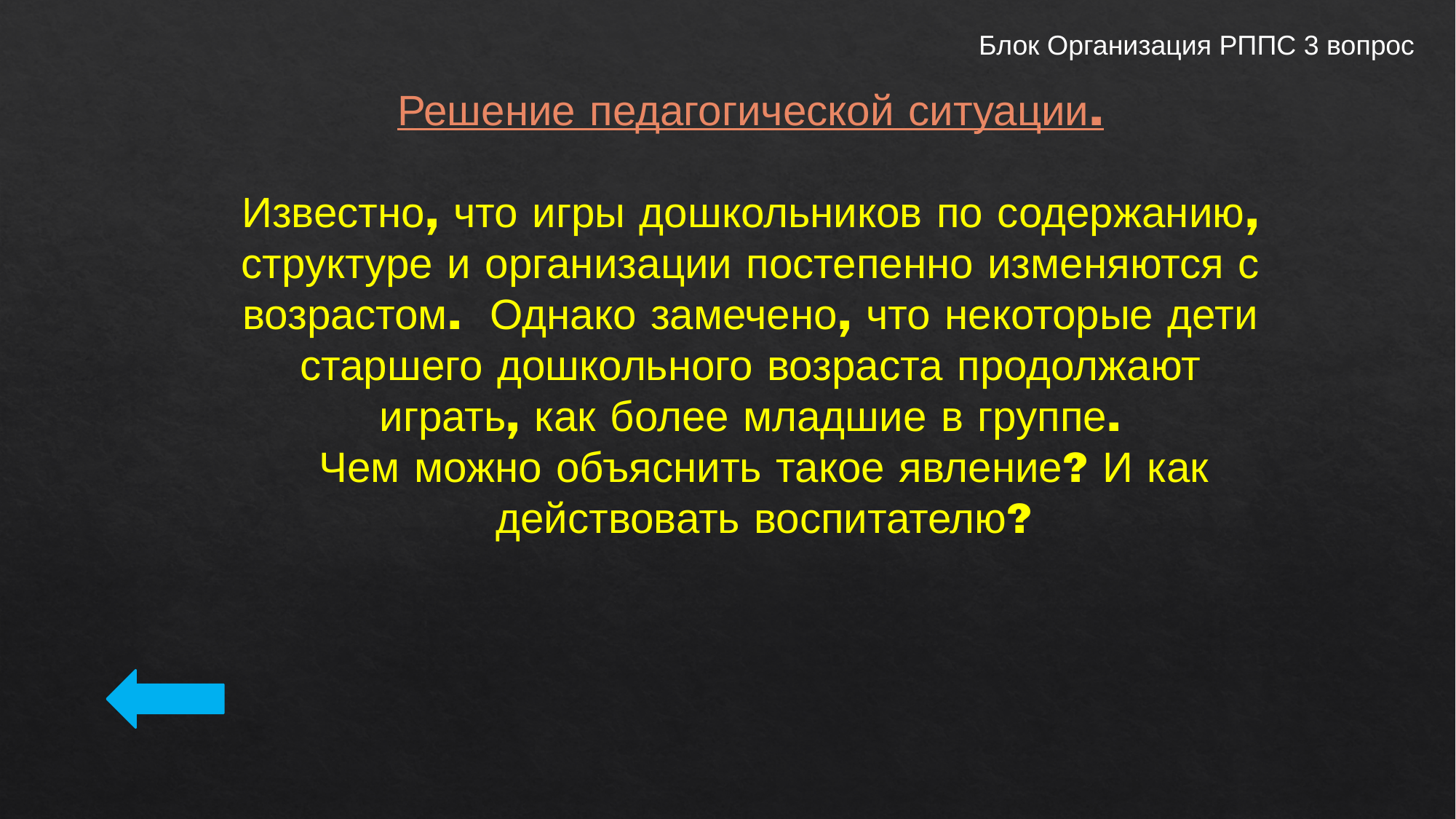

Блок Организация РППС 3 вопрос
Решение педагогической ситуации.

Известно, что игры дошкольников по содержанию, структуре и организации постепенно изменяются с возрастом.  Однако замечено, что некоторые дети старшего дошкольного возраста продолжают играть, как более младшие в группе.
Чем можно объяснить такое явление? И как действовать воспитателю?